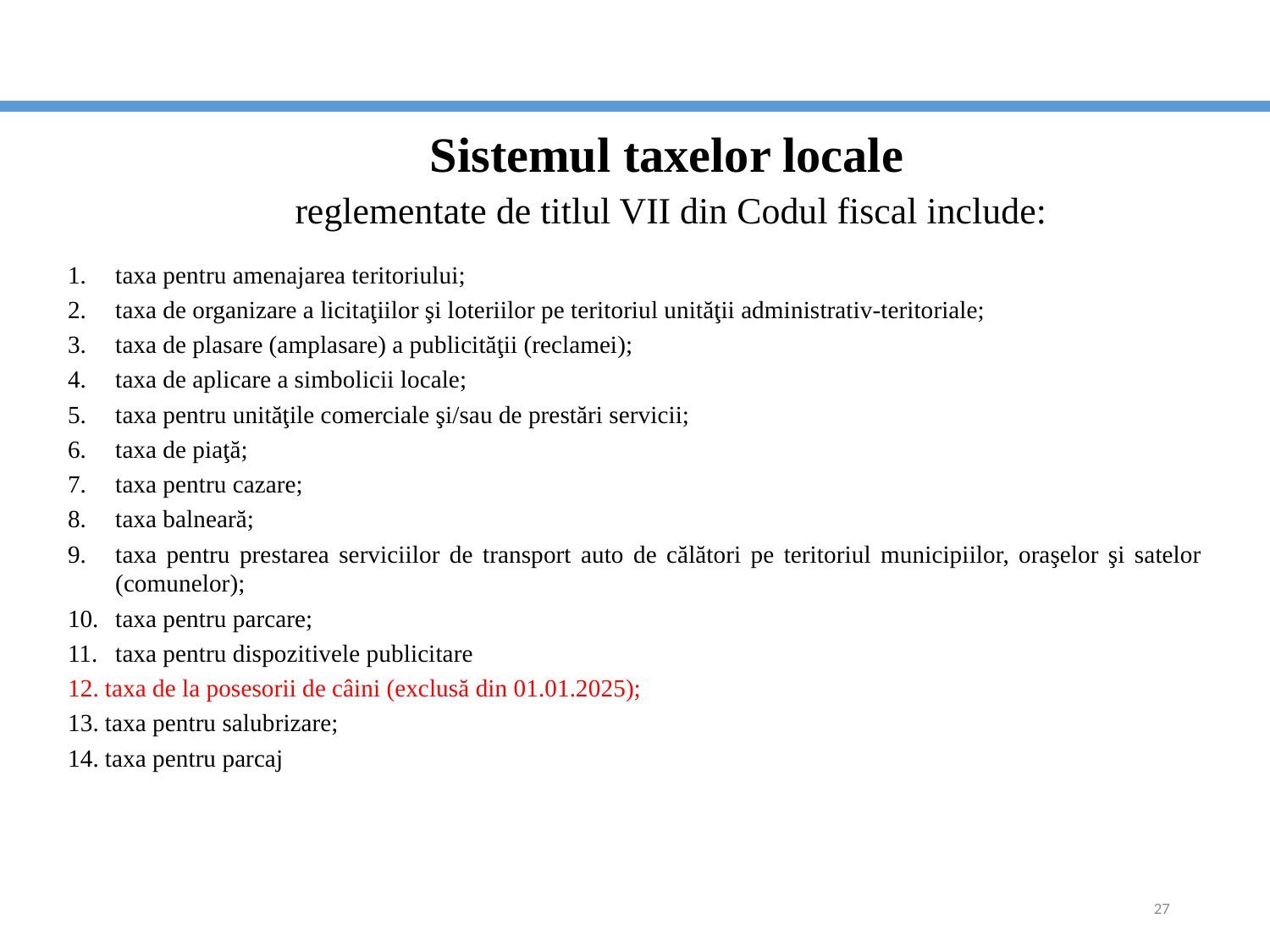

Sistemul taxelor locale
 reglementate de titlul VII din Codul fiscal include:

taxa pentru amenajarea teritoriului;
taxa de organizare a licitaţiilor şi loteriilor pe teritoriul unităţii administrativ-teritoriale;
taxa de plasare (amplasare) a publicităţii (reclamei);
taxa de aplicare a simbolicii locale;
taxa pentru unităţile comerciale şi/sau de prestări servicii;
taxa de piaţă;
taxa pentru cazare;
taxa balneară;
taxa pentru prestarea serviciilor de transport auto de călători pe teritoriul municipiilor, oraşelor şi satelor (comunelor);
taxa pentru parcare;
taxa pentru dispozitivele publicitare
12. taxa de la posesorii de câini (exclusă din 01.01.2025);
13. taxa pentru salubrizare;
14. taxa pentru parcaj

27